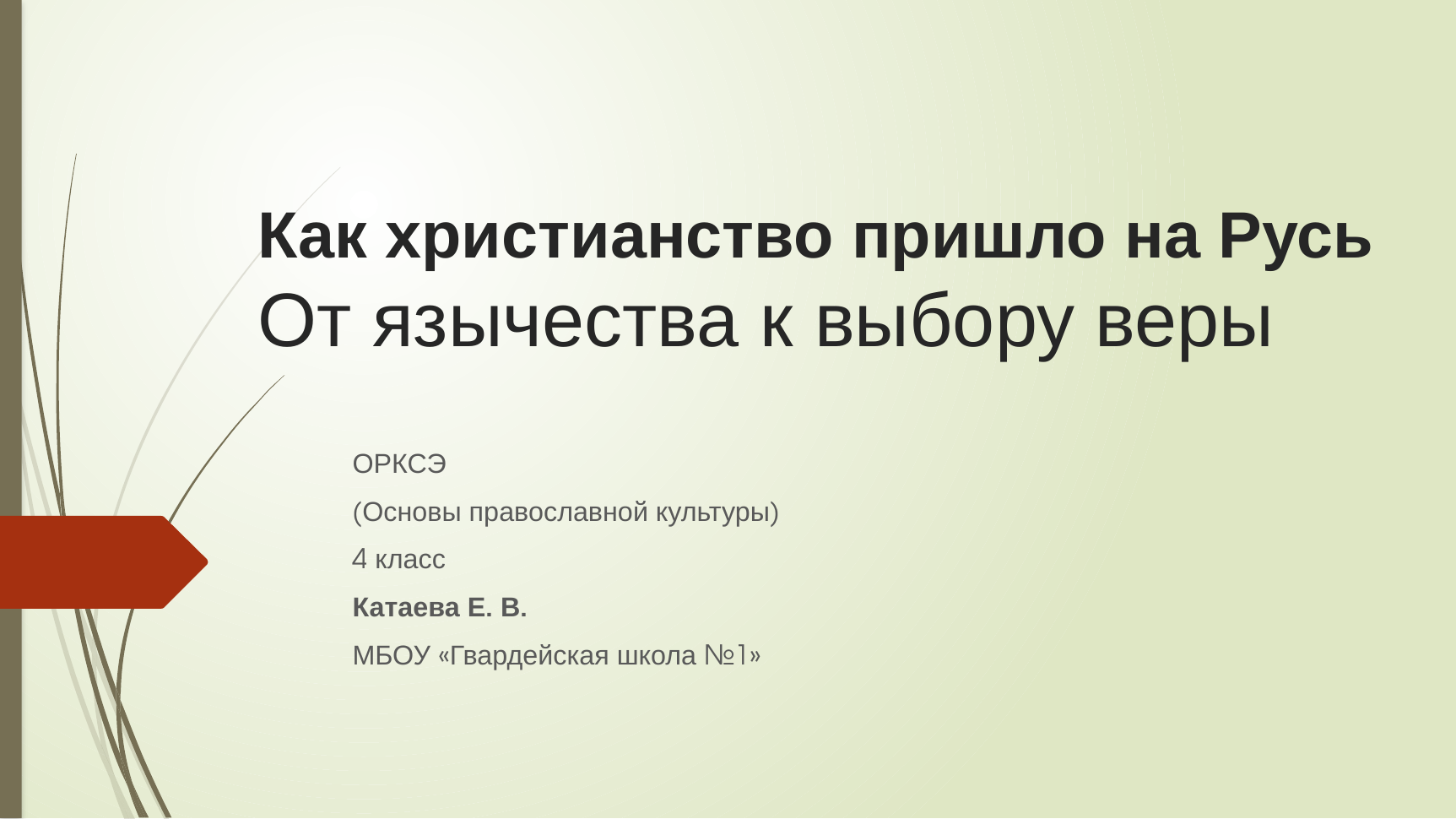

# Как христианство пришло на Русь
От язычества к выбору веры
ОРКСЭ
(Основы православной культуры)
4 класс
Катаева Е. В.
МБОУ «Гвардейская школа №1»